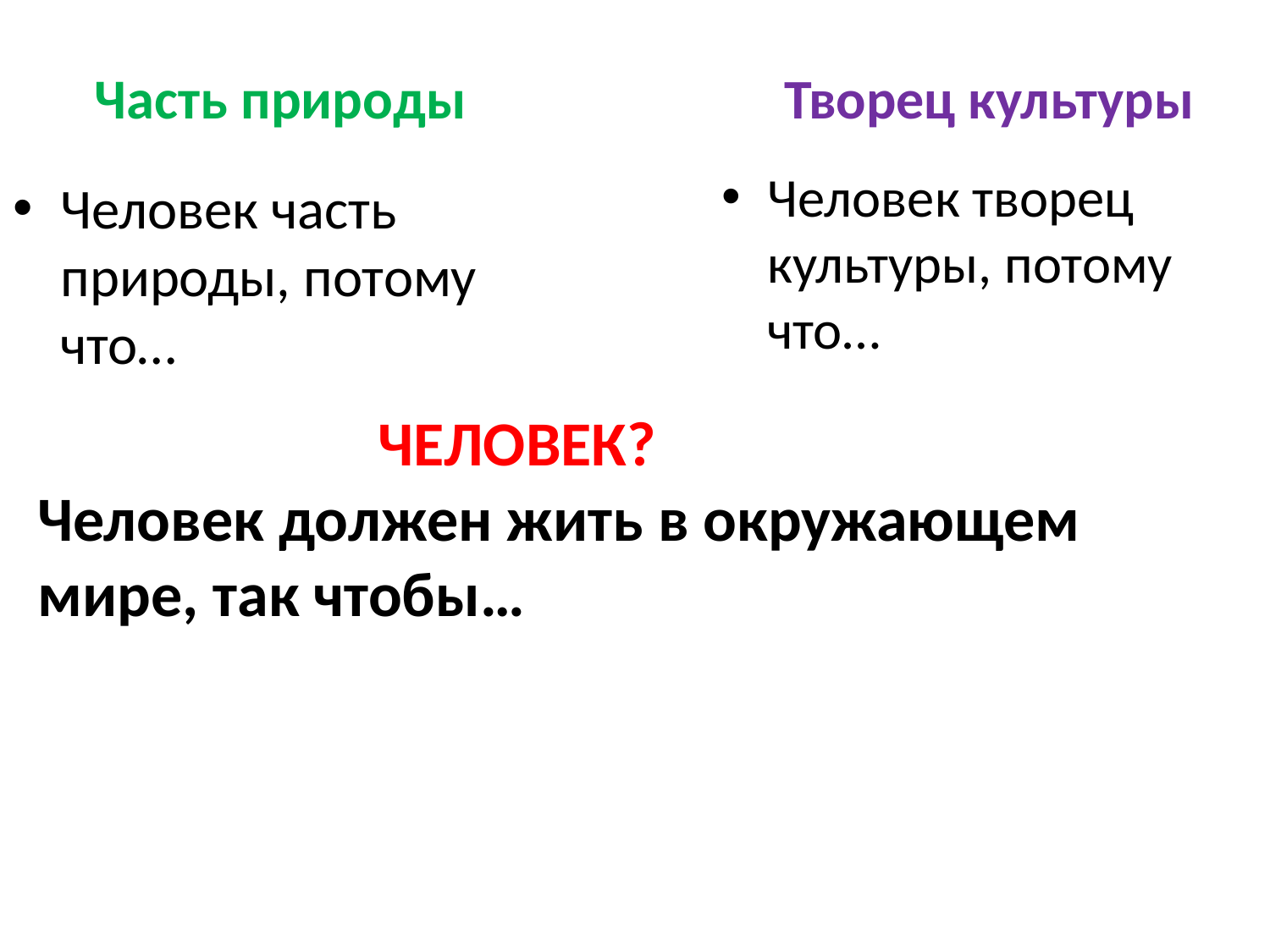

Часть природы
Творец культуры
Человек творец культуры, потому что…
Человек часть природы, потому что…
# ЧЕЛОВЕК? Человек должен жить в окружающем мире, так чтобы…